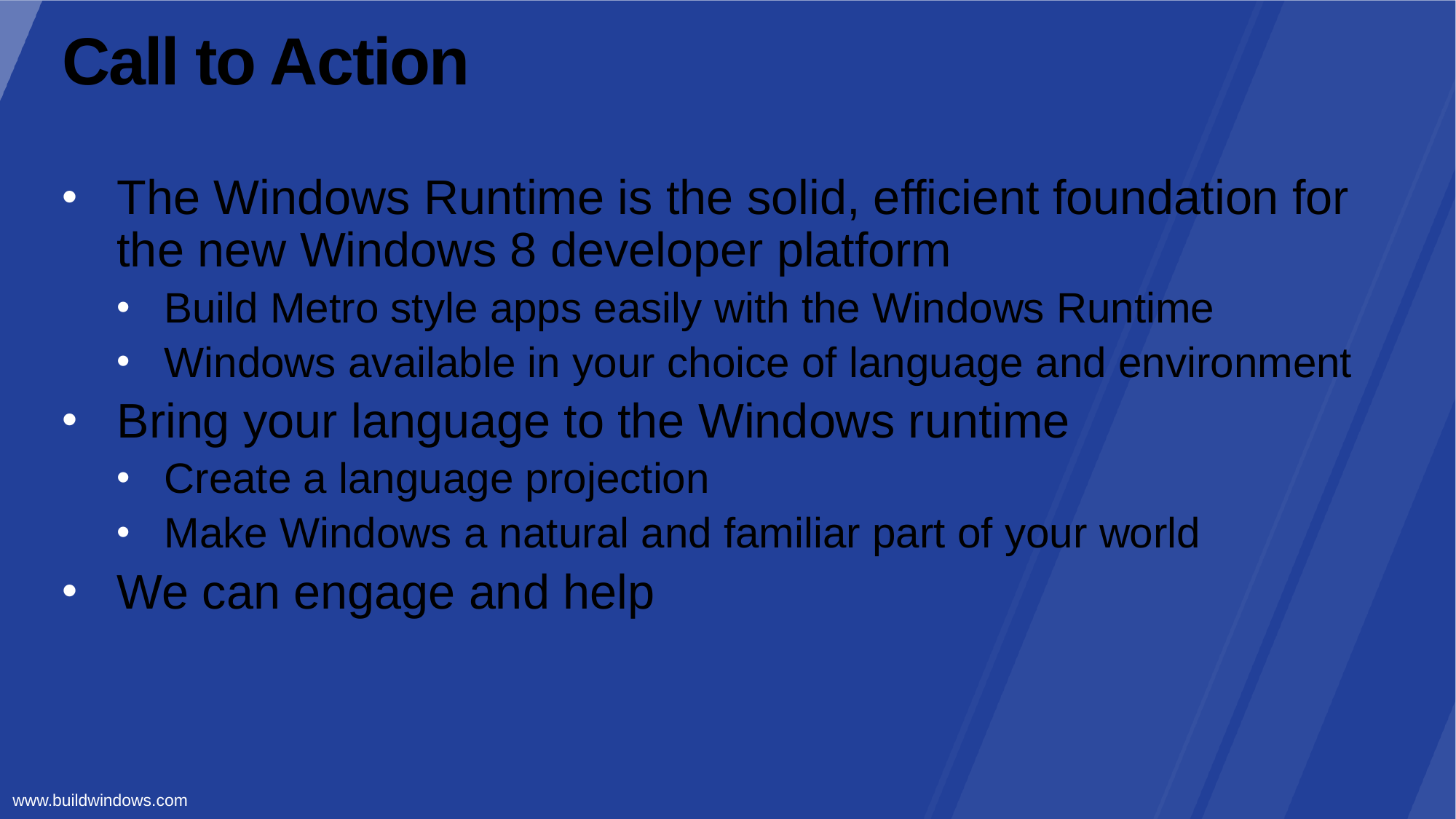

# Call to Action
The Windows Runtime is the solid, efficient foundation for the new Windows 8 developer platform
Build Metro style apps easily with the Windows Runtime
Windows available in your choice of language and environment
Bring your language to the Windows runtime
Create a language projection
Make Windows a natural and familiar part of your world
We can engage and help